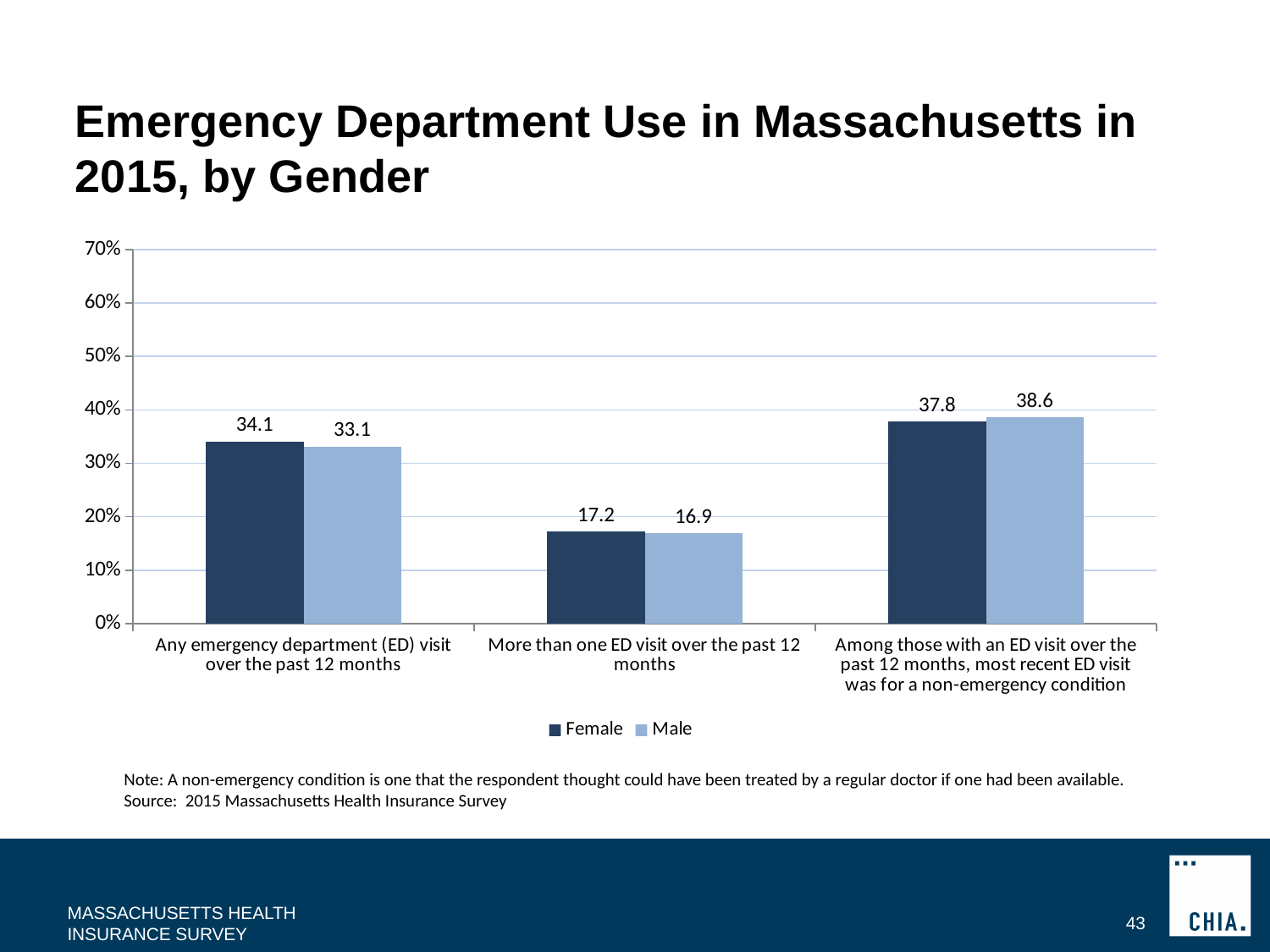

# Emergency Department Use in Massachusetts in 2015, by Gender

### Chart

| Category | Female | Male |
|---|---|---|
| Any emergency department (ED) visit over the past 12 months | 34.1 | 33.1 |
| More than one ED visit over the past 12 months | 17.2 | 16.9 |
| Among those with an ED visit over the past 12 months, most recent ED visit was for a non-emergency condition | 37.8 | 38.6 |
Note: A non-emergency condition is one that the respondent thought could have been treated by a regular doctor if one had been available.
Source:  2015 Massachusetts Health Insurance Survey
MASSACHUSETTS HEALTH INSURANCE SURVEY
43